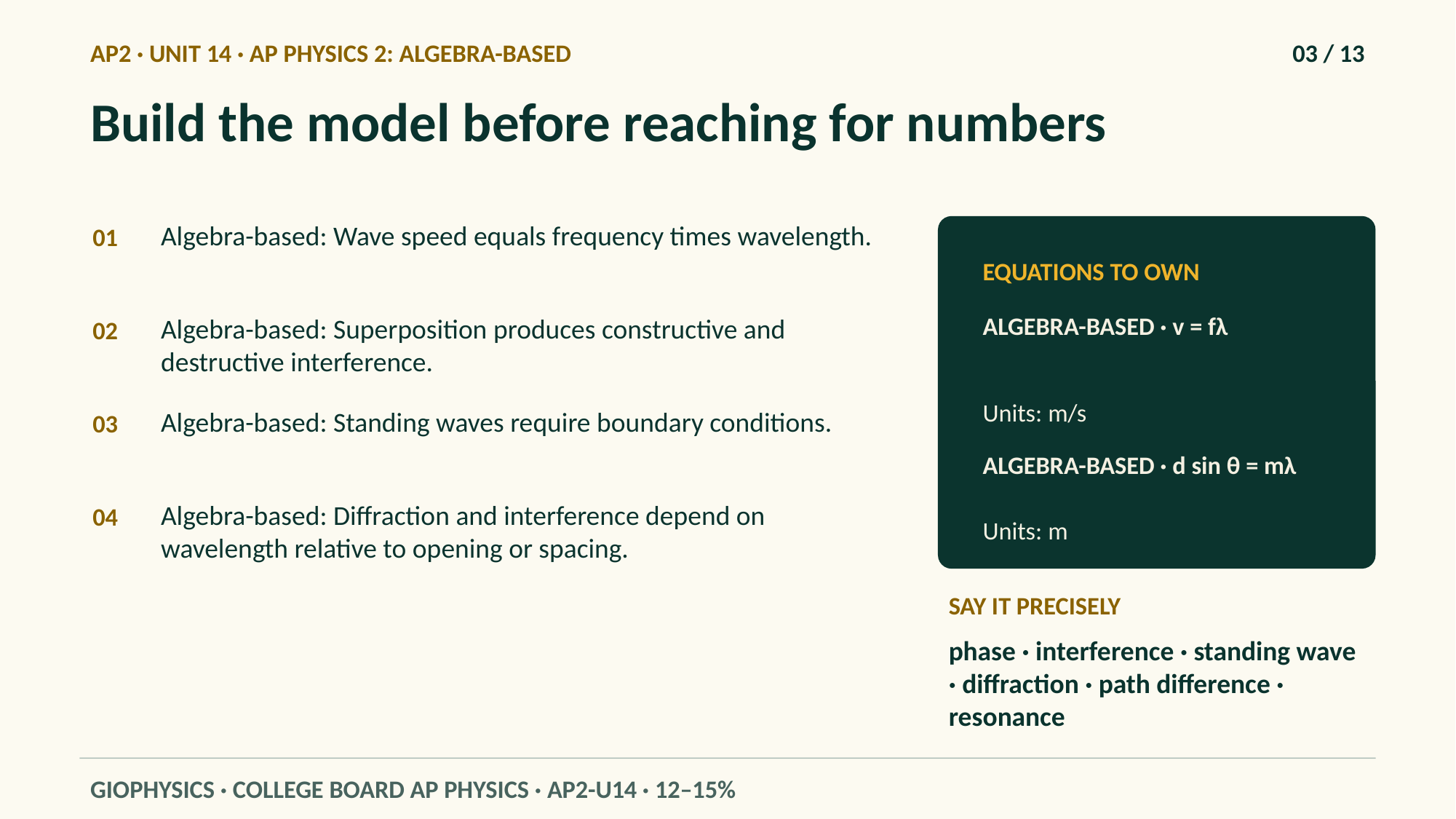

AP2 · UNIT 14 · AP PHYSICS 2: ALGEBRA-BASED
03 / 13
Build the model before reaching for numbers
Algebra-based: Wave speed equals frequency times wavelength.
01

EQUATIONS TO OWN
ALGEBRA-BASED · v = fλ
Algebra-based: Superposition produces constructive and destructive interference.
02
Units: m/s
Algebra-based: Standing waves require boundary conditions.
03
ALGEBRA-BASED · d sin θ = mλ
Algebra-based: Diffraction and interference depend on wavelength relative to opening or spacing.
04
Units: m
SAY IT PRECISELY
phase · interference · standing wave · diffraction · path difference · resonance

GIOPHYSICS · COLLEGE BOARD AP PHYSICS · AP2-U14 · 12–15%